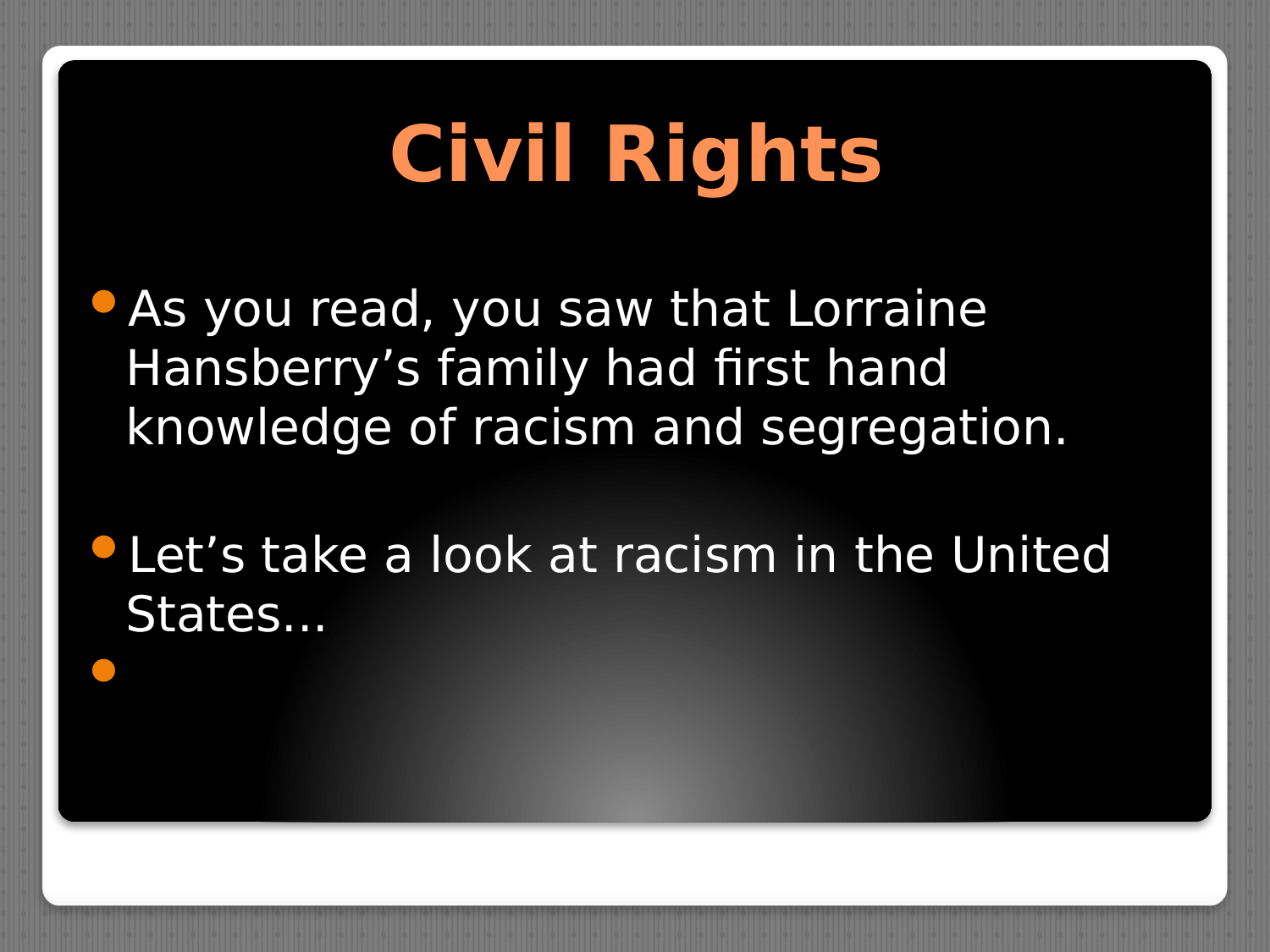

# Civil Rights
As you read, you saw that Lorraine Hansberry’s family had first hand knowledge of racism and segregation.

Let’s take a look at racism in the United States...